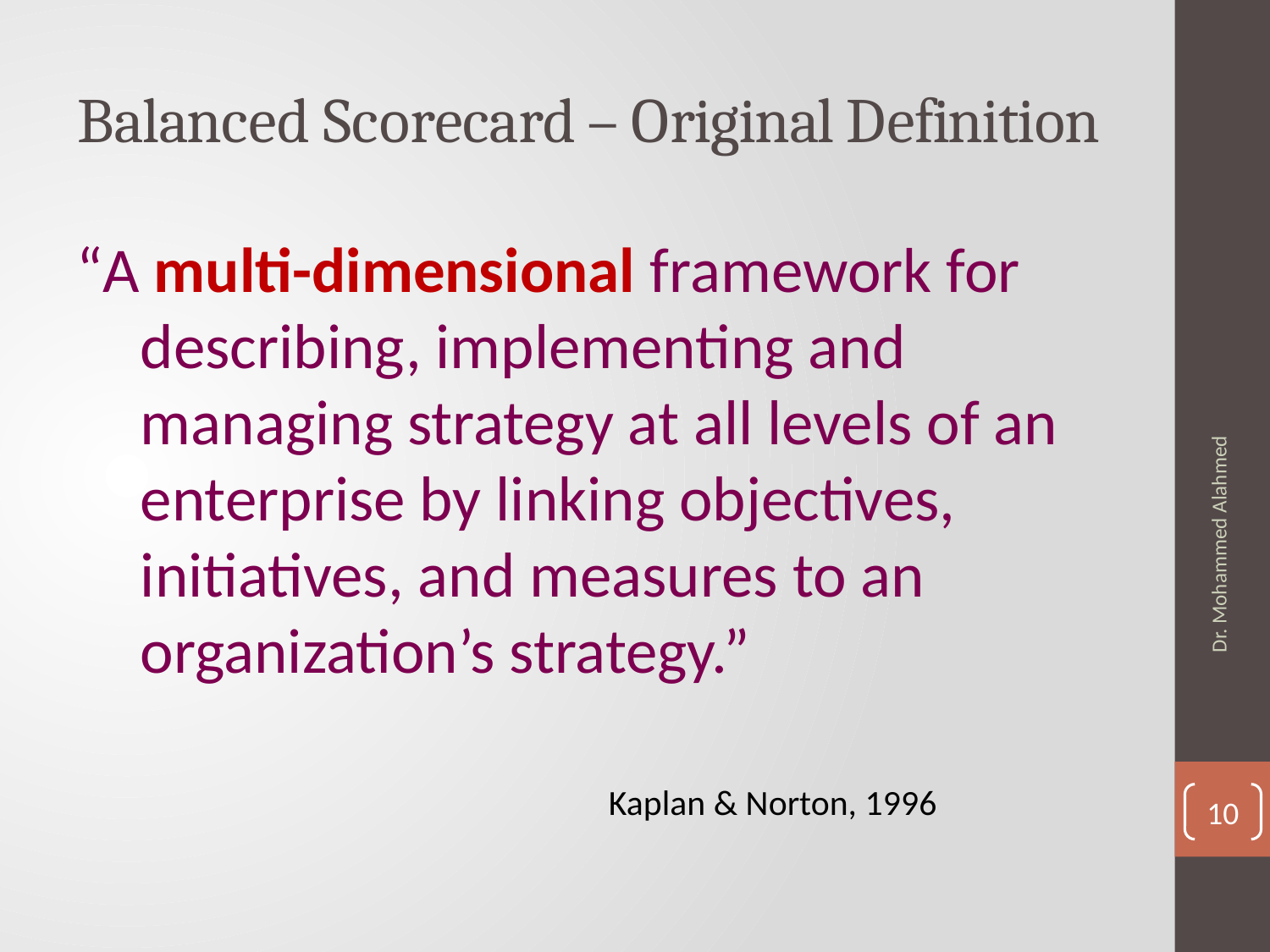

# Balanced Scorecard – Original Definition
“A multi-dimensional framework for describing, implementing and managing strategy at all levels of an enterprise by linking objectives, initiatives, and measures to an organization’s strategy.”

			Kaplan & Norton, 1996

Dr. Mohammed Alahmed
10